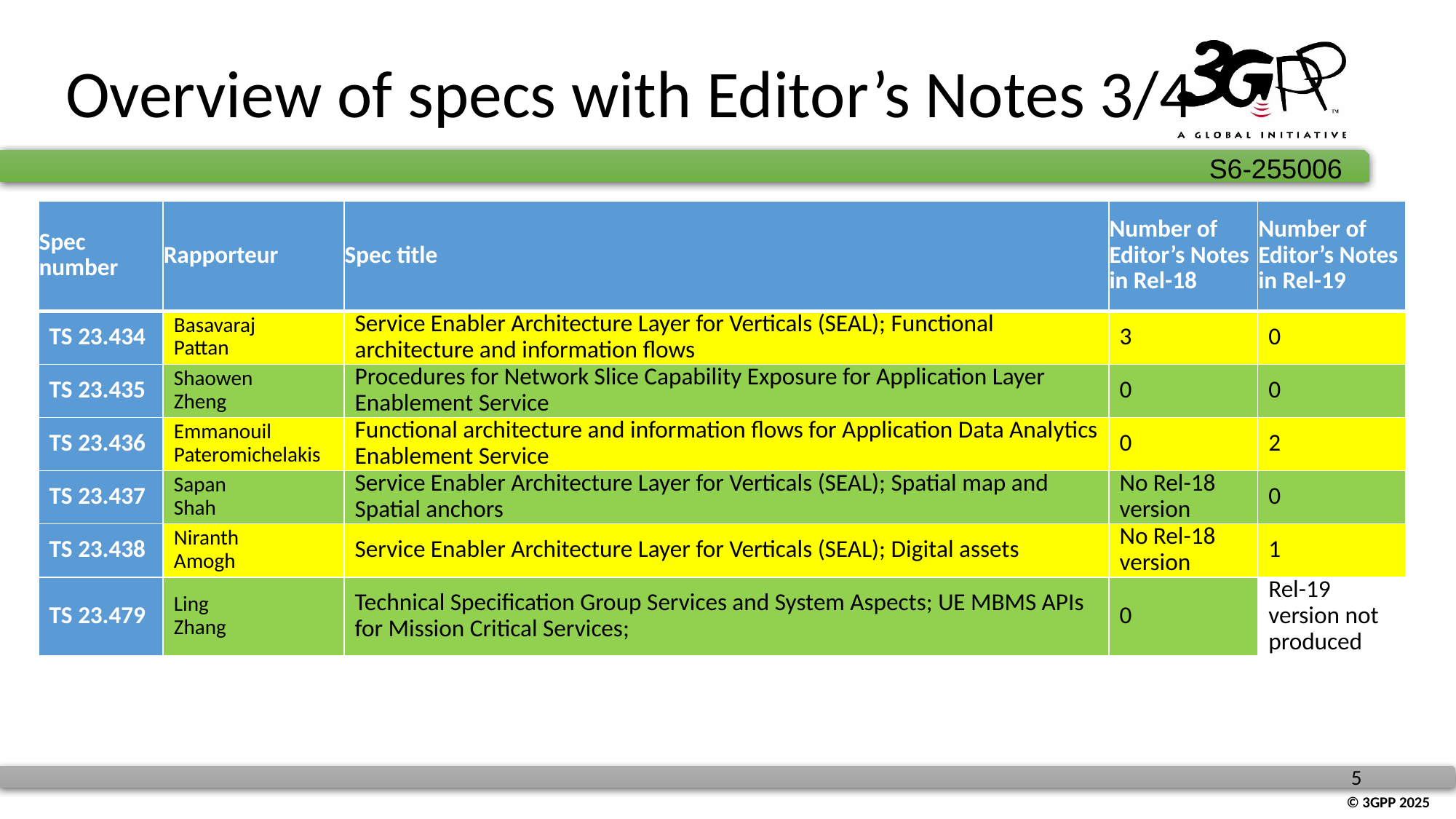

# Overview of specs with Editor’s Notes 3/4
| Spec number | Rapporteur | Spec title | Number of Editor’s Notes in Rel-18 | Number of Editor’s Notes in Rel-19 |
| --- | --- | --- | --- | --- |
| TS 23.434 | Basavaraj Pattan | Service Enabler Architecture Layer for Verticals (SEAL); Functional architecture and information flows | 3 | 0 |
| TS 23.435 | Shaowen Zheng | Procedures for Network Slice Capability Exposure for Application Layer Enablement Service | 0 | 0 |
| TS 23.436 | Emmanouil Pateromichelakis | Functional architecture and information flows for Application Data Analytics Enablement Service | 0 | 2 |
| TS 23.437 | Sapan Shah | Service Enabler Architecture Layer for Verticals (SEAL); Spatial map and Spatial anchors | No Rel-18 version | 0 |
| TS 23.438 | Niranth Amogh | Service Enabler Architecture Layer for Verticals (SEAL); Digital assets | No Rel-18 version | 1 |
| TS 23.479 | Ling Zhang | Technical Specification Group Services and System Aspects; UE MBMS APIs for Mission Critical Services; | 0 | Rel-19 version not produced |